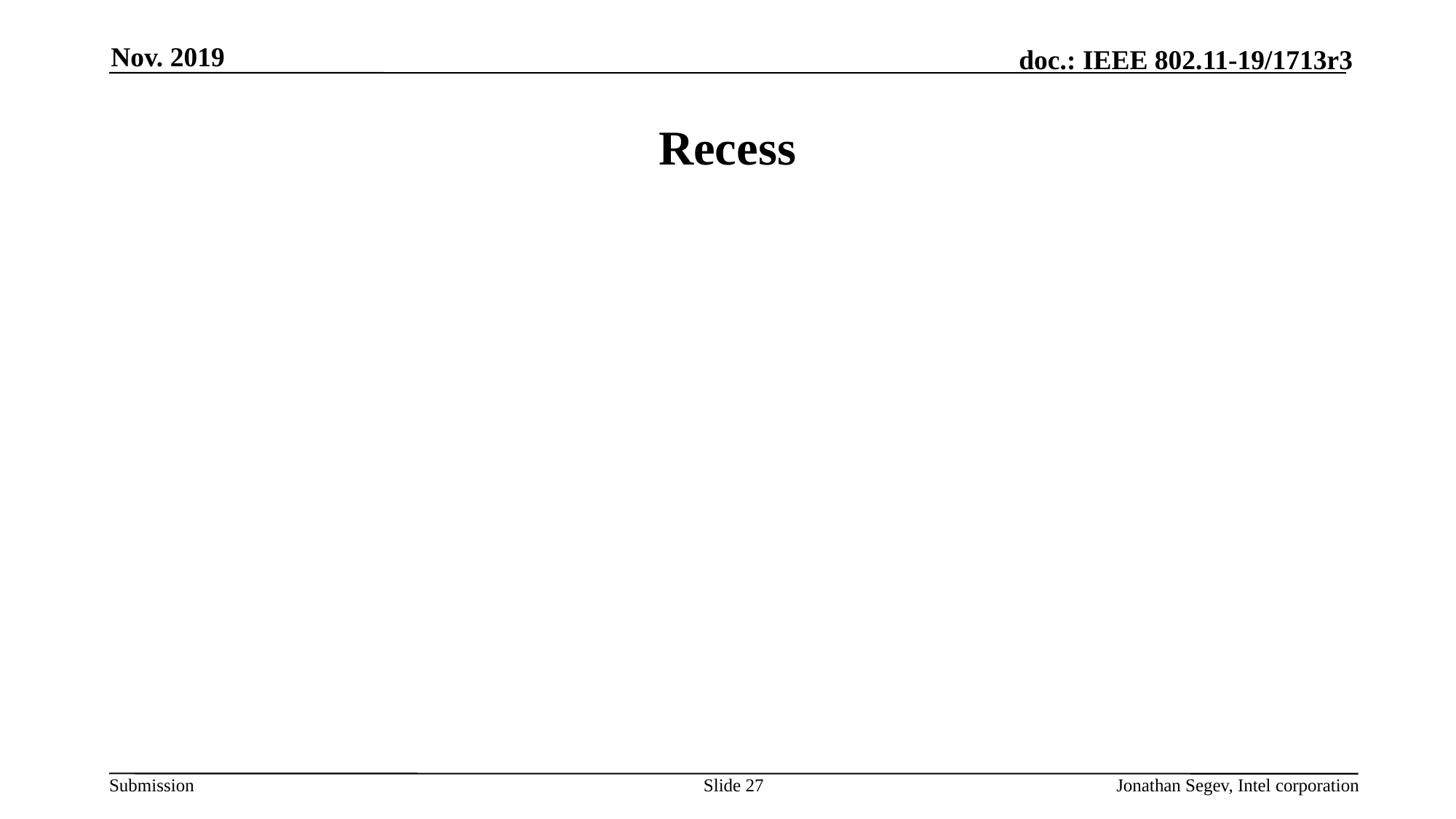

Nov. 2019
# Recess

Slide 27
Jonathan Segev, Intel corporation